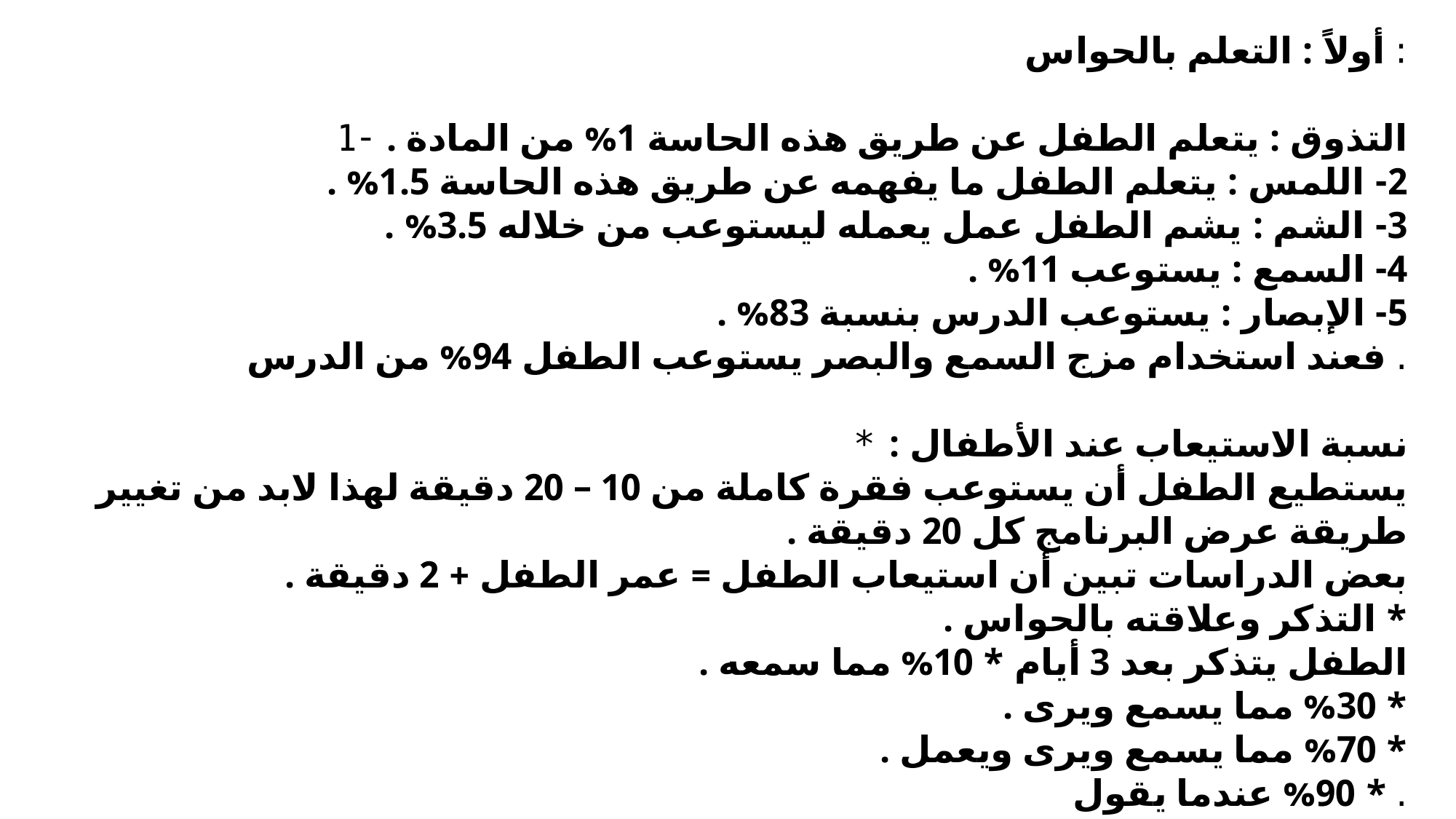

أولاً : التعلم بالحواس :
1- التذوق : يتعلم الطفل عن طريق هذه الحاسة 1% من المادة .
2- اللمس : يتعلم الطفل ما يفهمه عن طريق هذه الحاسة 1.5% .
3- الشم : يشم الطفل عمل يعمله ليستوعب من خلاله 3.5% .
4- السمع : يستوعب 11% .
5- الإبصار : يستوعب الدرس بنسبة 83% .
فعند استخدام مزج السمع والبصر يستوعب الطفل 94% من الدرس .
* نسبة الاستيعاب عند الأطفال :
يستطيع الطفل أن يستوعب فقرة كاملة من 10 – 20 دقيقة لهذا لابد من تغيير طريقة عرض البرنامج كل 20 دقيقة .
بعض الدراسات تبين أن استيعاب الطفل = عمر الطفل + 2 دقيقة .
* التذكر وعلاقته بالحواس .
الطفل يتذكر بعد 3 أيام * 10% مما سمعه .
* 30% مما يسمع ويرى .
* 70% مما يسمع ويرى ويعمل .
* 90% عندما يقول .